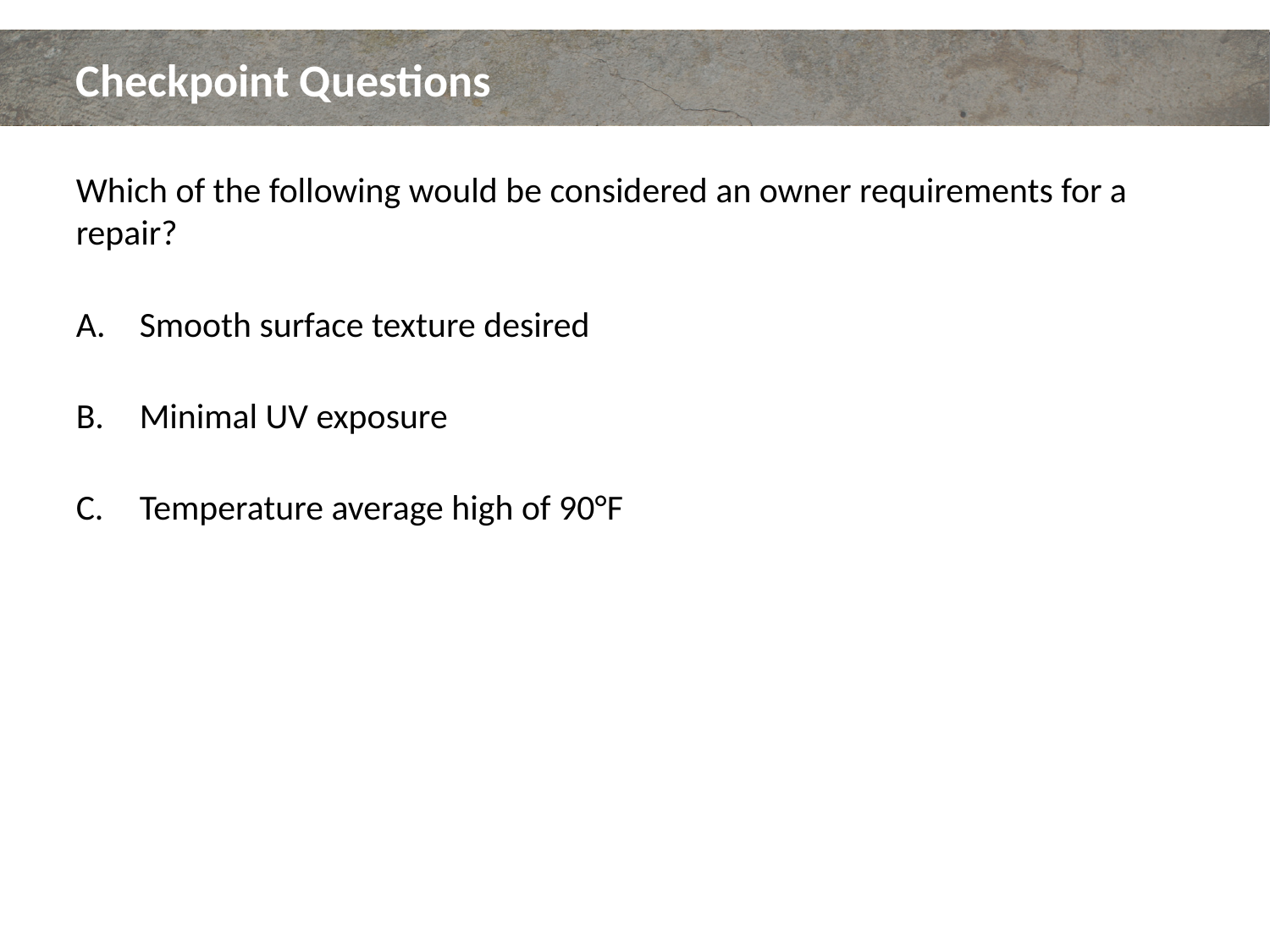

# Checkpoint Questions
Which of the following would be considered an owner requirements for a repair?
Smooth surface texture desired
Minimal UV exposure
Temperature average high of 90°F